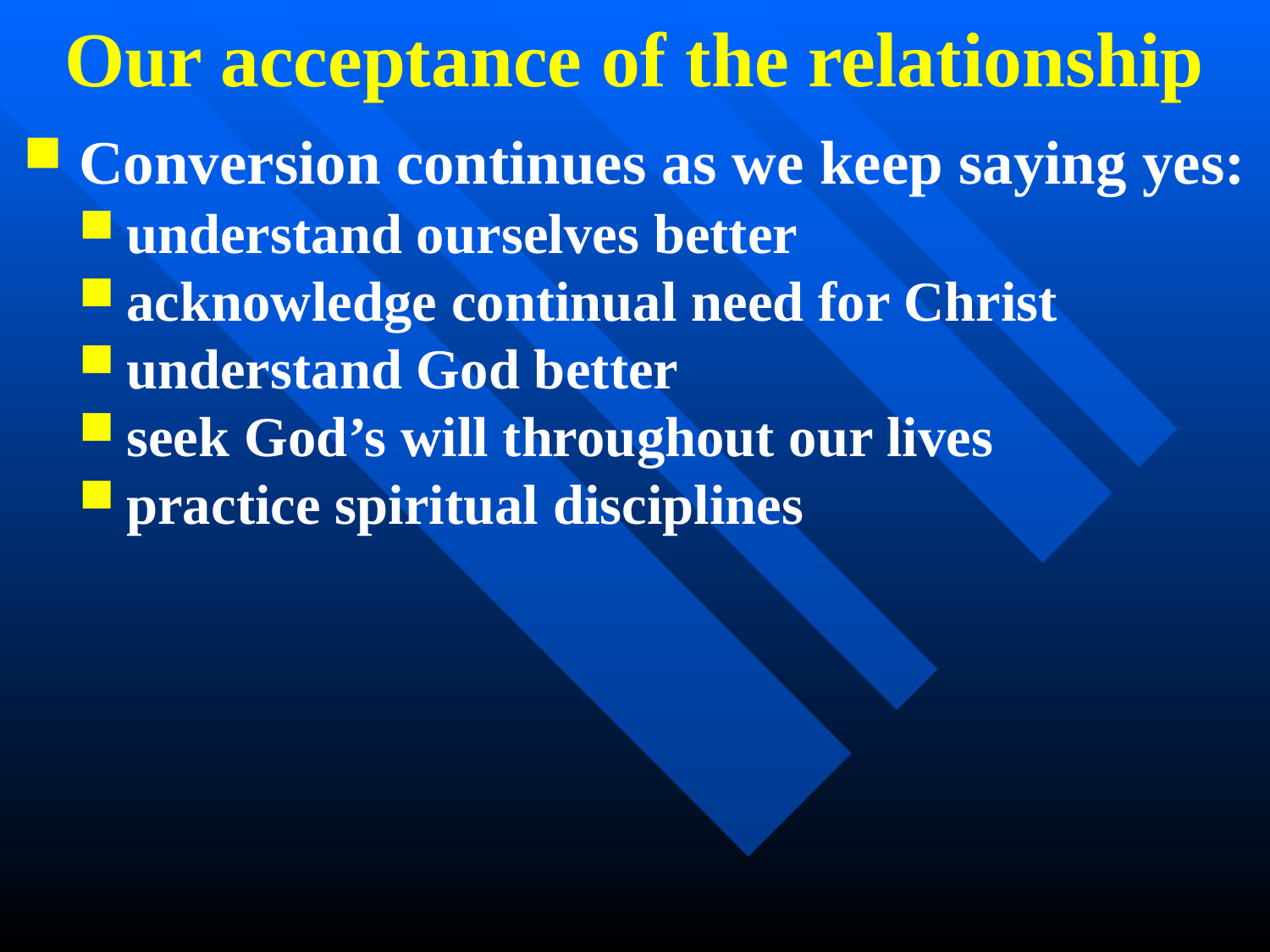

Our acceptance of the relationship
Conversion continues as we keep saying yes:
understand ourselves better
acknowledge continual need for Christ
understand God better
seek God’s will throughout our lives
practice spiritual disciplines